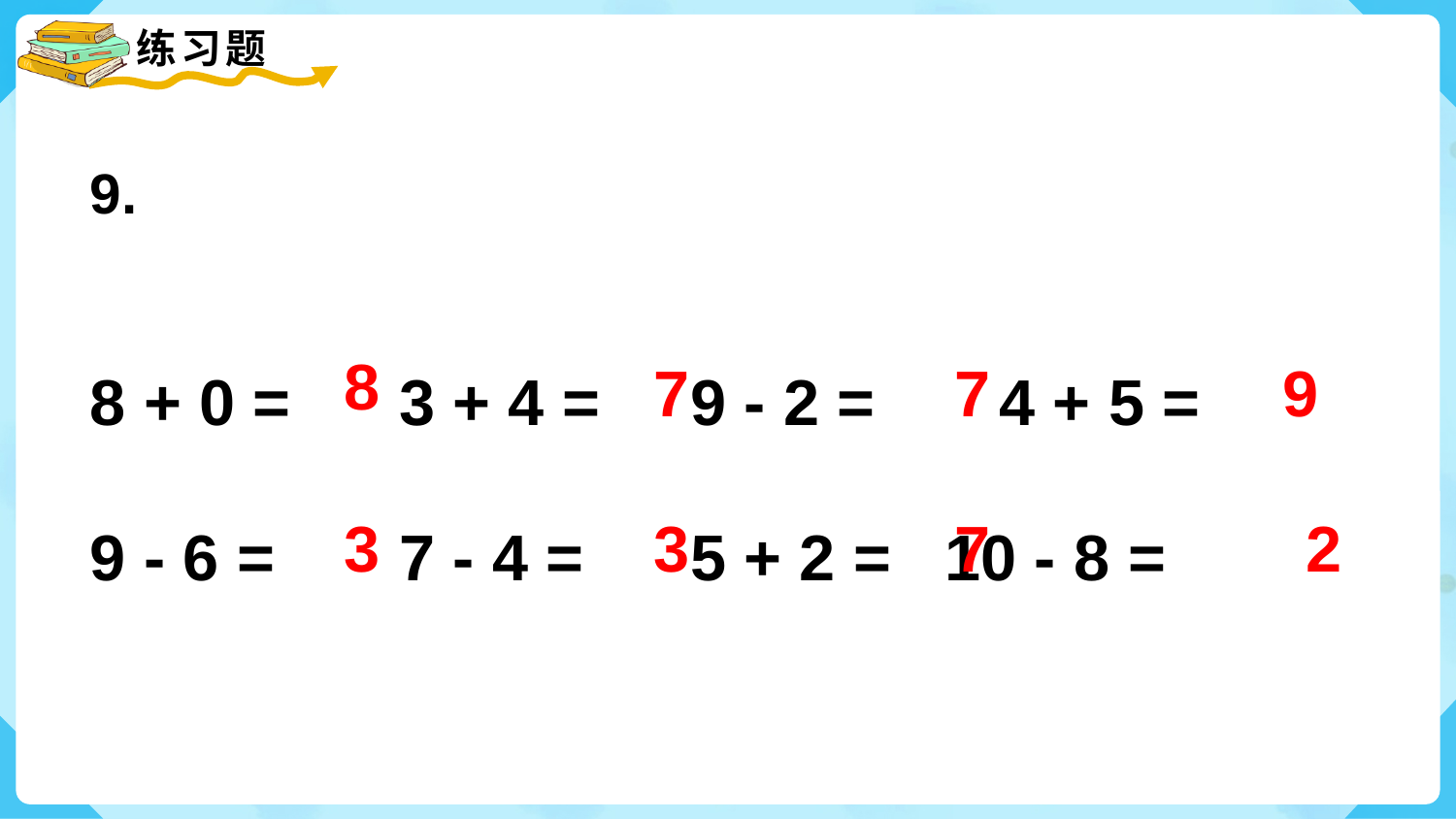

9.
8 + 0 = 	 3 + 4 =	 9 - 2 =	  4 + 5 =
9 - 6 =	 7 - 4 =	 5 + 2 =   10 - 8 =
8
7
7
9
3
3
7
2